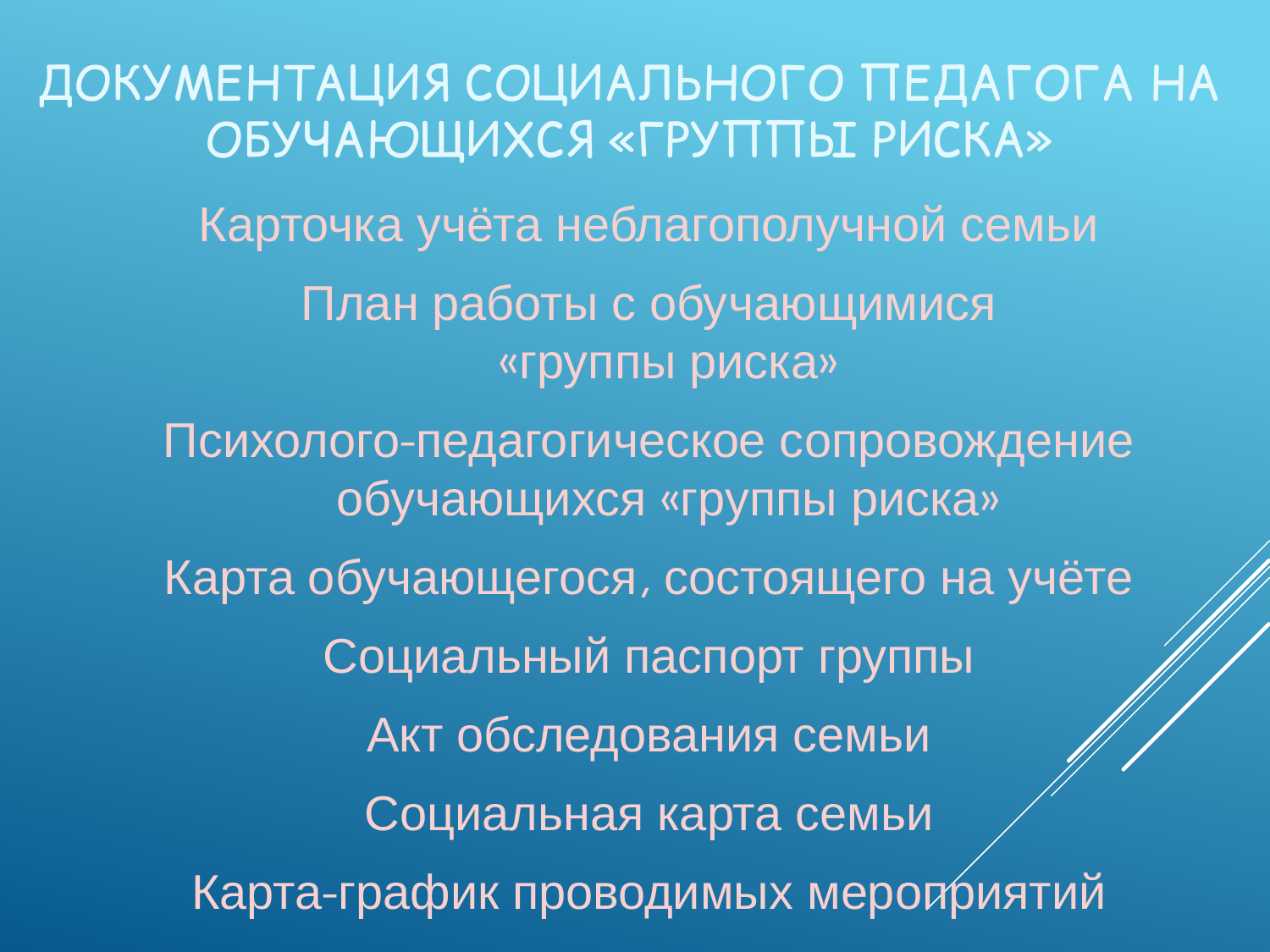

# Документация социального педагога на обучающихся «группы риска»
Карточка учёта неблагополучной семьи
План работы с обучающимися
«группы риска»
Психолого-педагогическое сопровождение обучающихся «группы риска»
Карта обучающегося, состоящего на учёте
Социальный паспорт группы
Акт обследования семьи
Социальная карта семьи
Карта-график проводимых мероприятий